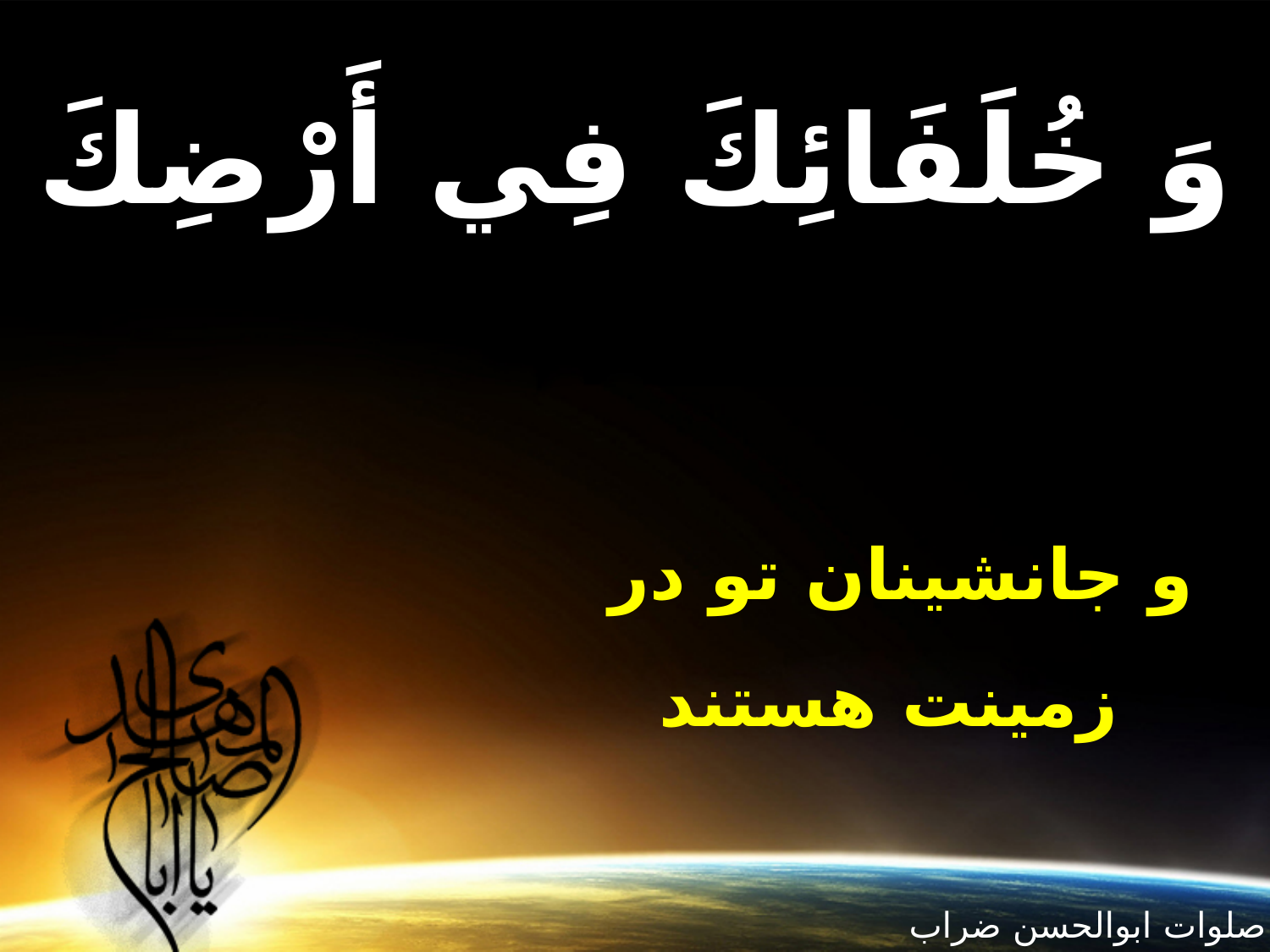

وَ خُلَفَائِكَ فِي أَرْضِكَ‏
و جانشينان تو در
زمينت هستند